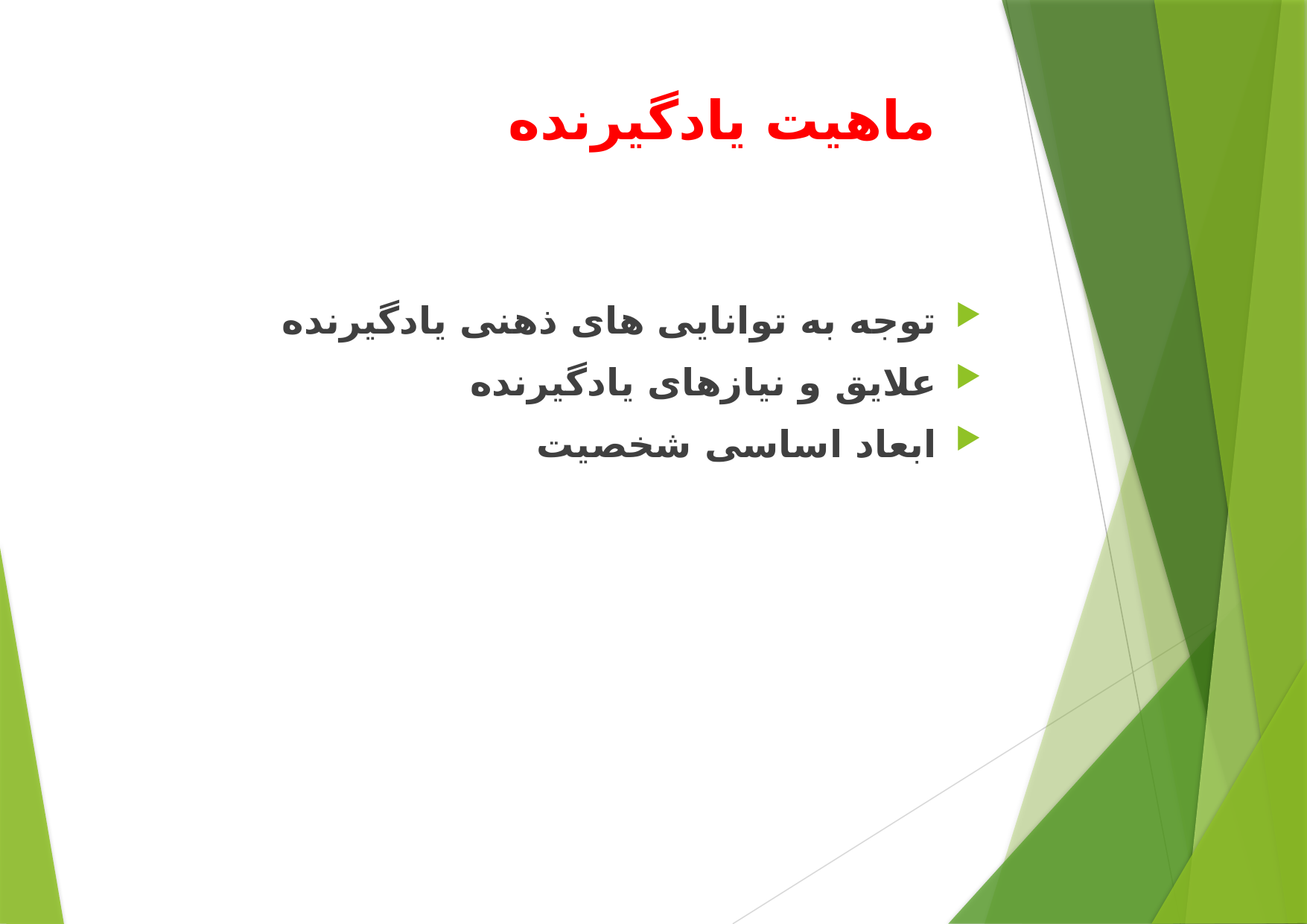

# ماهیت یادگیرنده
توجه به توانایی های ذهنی یادگیرنده
علایق و نیازهای یادگیرنده
ابعاد اساسی شخصیت